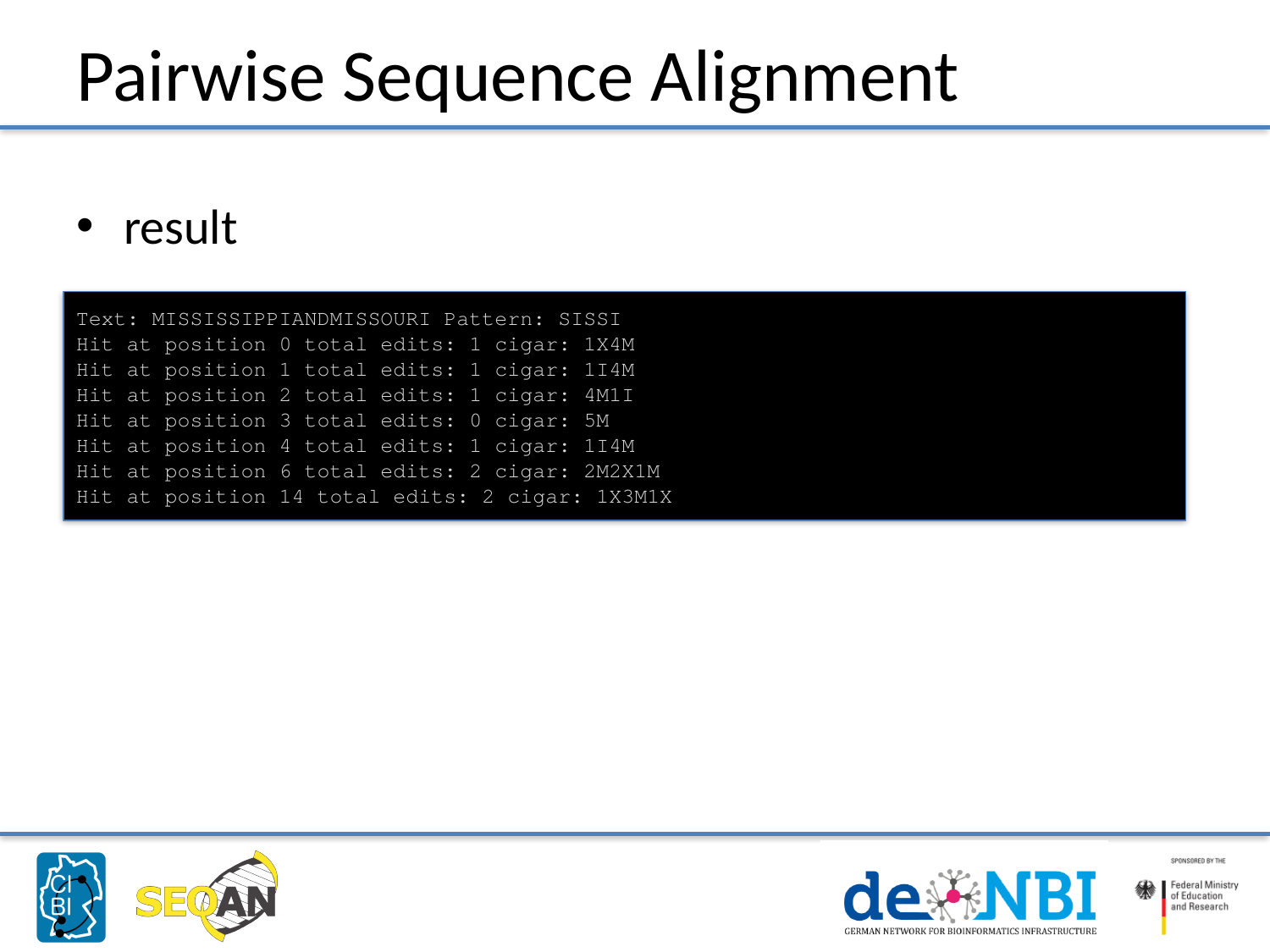

# Pairwise Sequence Alignment
result
Text: MISSISSIPPIANDMISSOURI Pattern: SISSI
Hit at position 0 total edits: 1 cigar: 1X4M
Hit at position 1 total edits: 1 cigar: 1I4M
Hit at position 2 total edits: 1 cigar: 4M1I
Hit at position 3 total edits: 0 cigar: 5M
Hit at position 4 total edits: 1 cigar: 1I4M
Hit at position 6 total edits: 2 cigar: 2M2X1M
Hit at position 14 total edits: 2 cigar: 1X3M1X